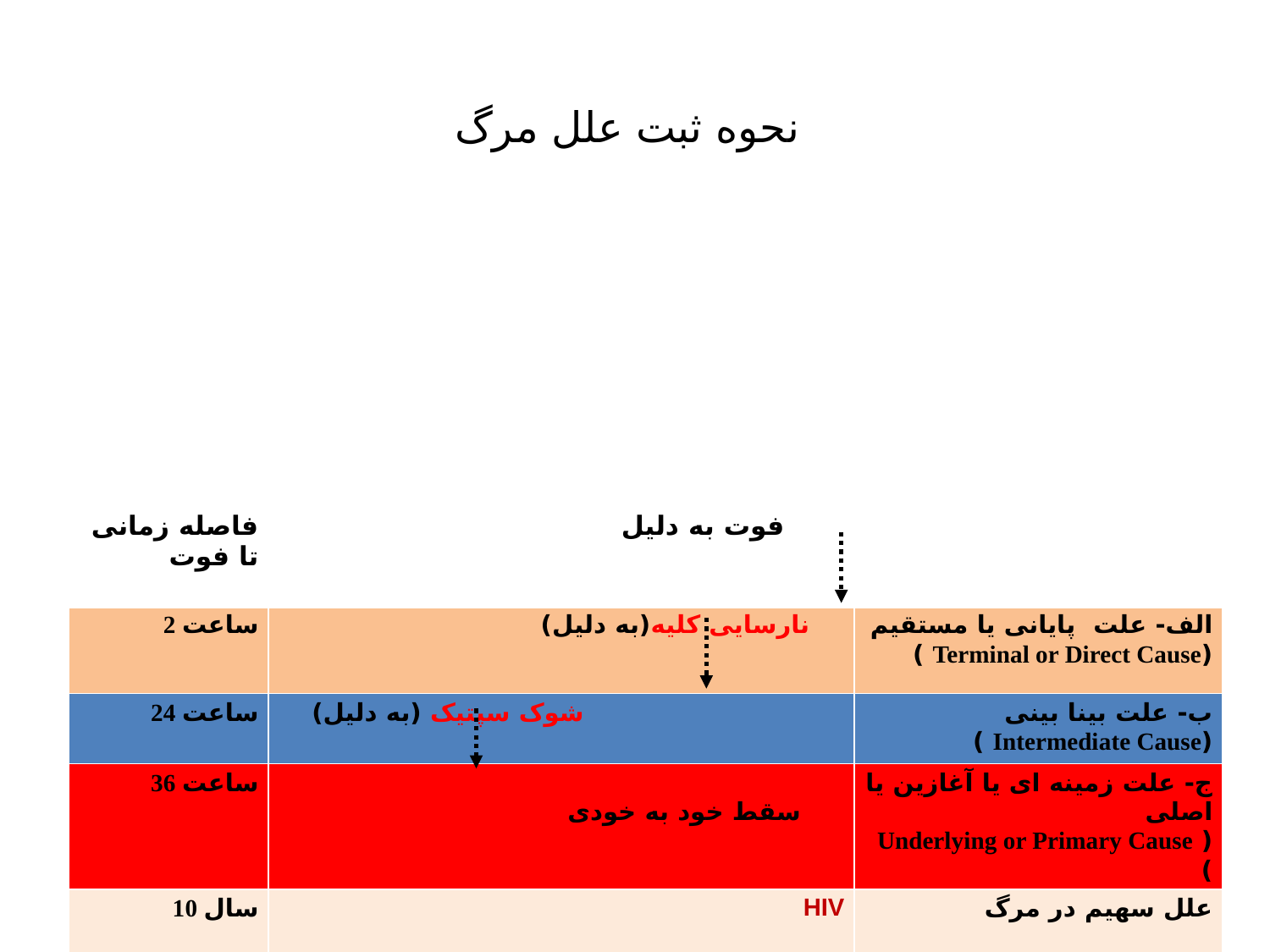

# نحوه ثبت علل مرگ

| فاصله زمانی تا فوت | فوت به دلیل |  |
| --- | --- | --- |
| 2 ساعت | نارسایی کلیه(به دلیل) | الف- علت پایانی یا مستقیم (Terminal or Direct Cause ) |
| 24 ساعت | شوک سپتیک (به دلیل) | ب- علت بینا بینی (Intermediate Cause ) |
| 36 ساعت | سقط خود به خودی | ج- علت زمینه ای یا آغازین یا اصلی ( Underlying or Primary Cause ) |
| 10 سال | HIV | علل سهیم در مرگ |